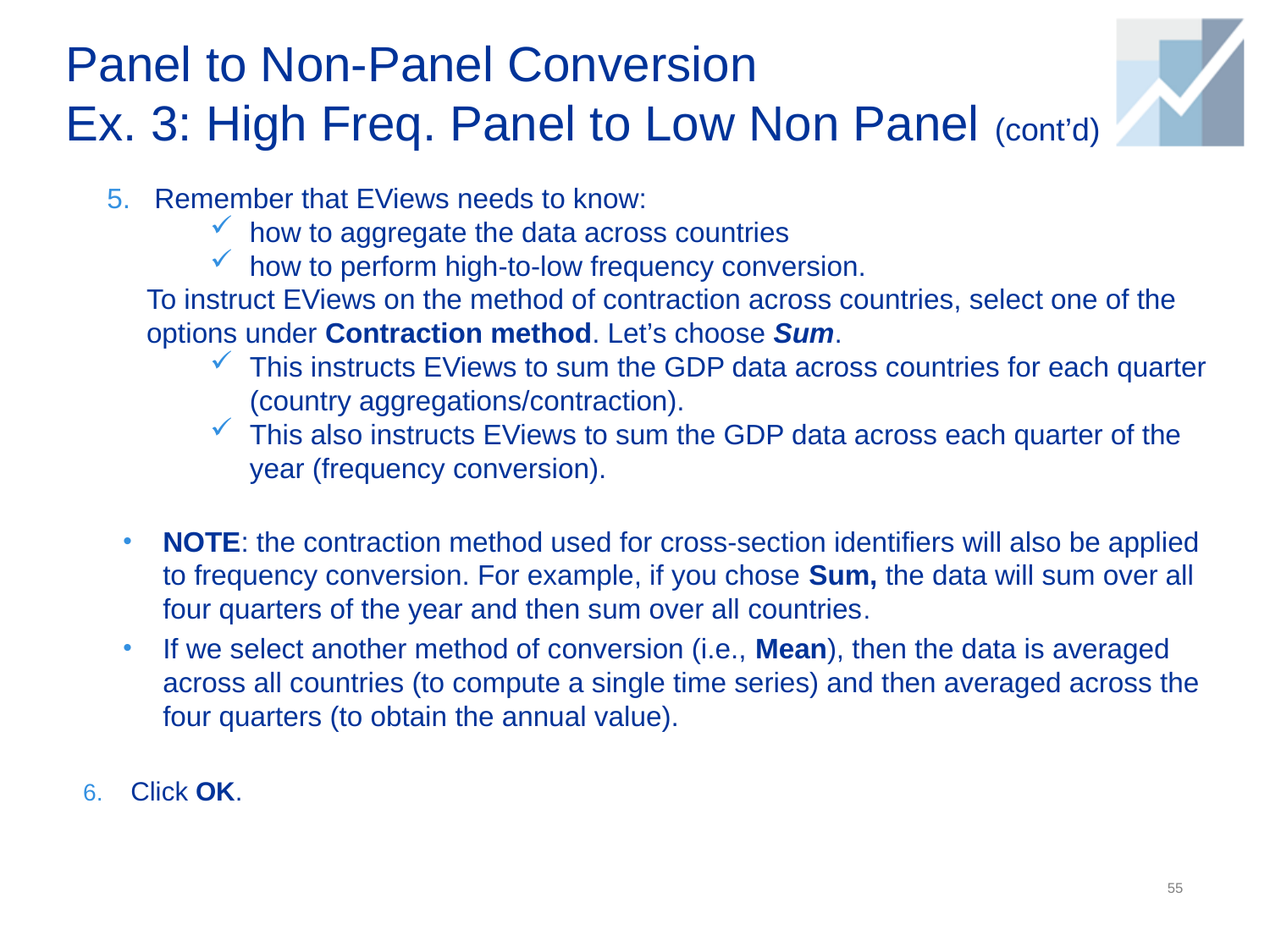

Panel to Non-Panel Conversion
Ex. 3: High Freq. Panel to Low Non Panel (cont’d)
Remember that EViews needs to know:
how to aggregate the data across countries
how to perform high-to-low frequency conversion.
To instruct EViews on the method of contraction across countries, select one of the options under Contraction method. Let’s choose Sum.
This instructs EViews to sum the GDP data across countries for each quarter (country aggregations/contraction).
This also instructs EViews to sum the GDP data across each quarter of the year (frequency conversion).

NOTE: the contraction method used for cross-section identifiers will also be applied to frequency conversion. For example, if you chose Sum, the data will sum over all four quarters of the year and then sum over all countries.
If we select another method of conversion (i.e., Mean), then the data is averaged across all countries (to compute a single time series) and then averaged across the four quarters (to obtain the annual value).

Click OK.
55